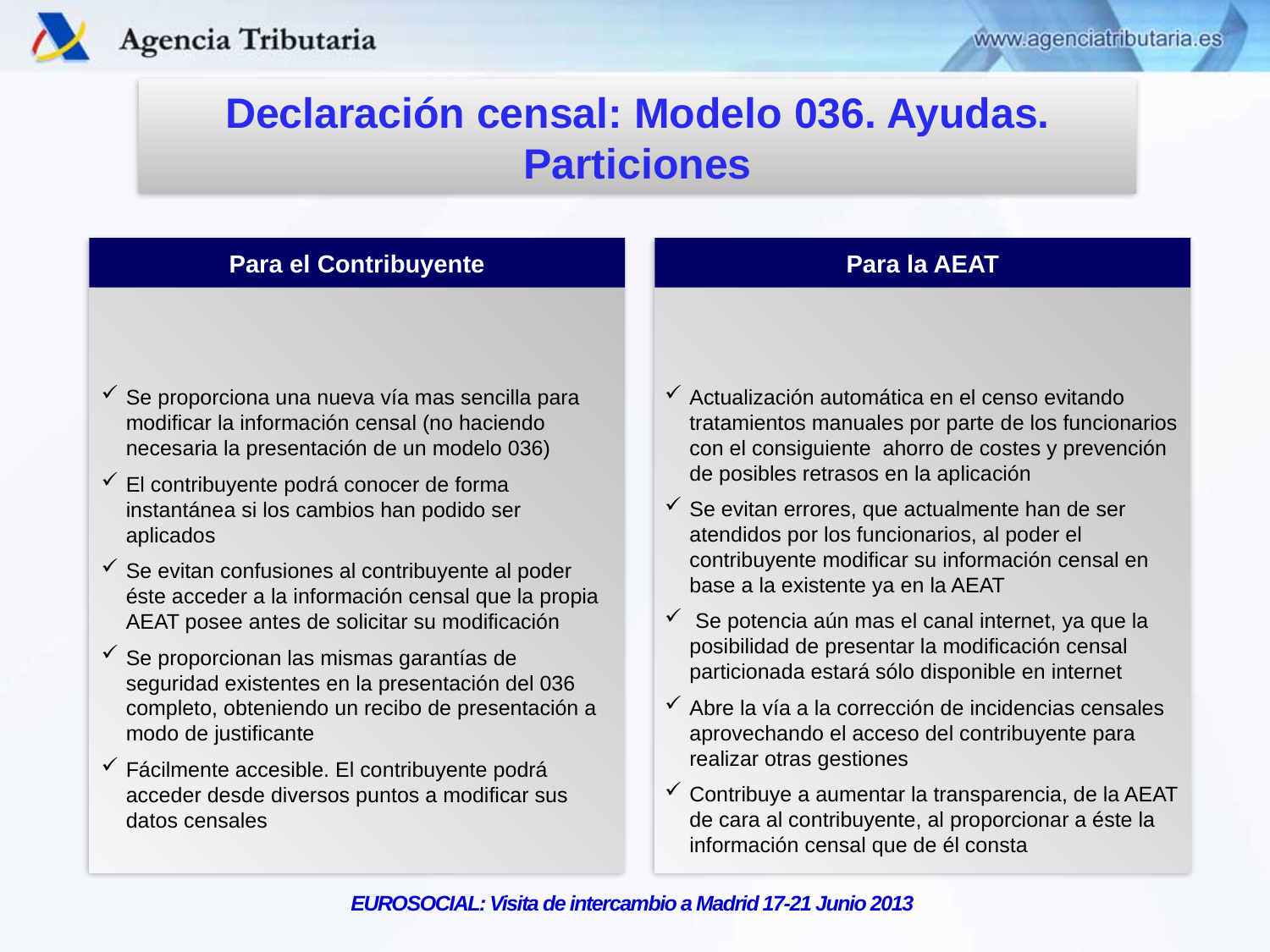

Declaración censal: Modelo 036. Ayudas. Particiones

Para el Contribuyente
Para la AEAT
Actualización automática en el censo evitando  tratamientos manuales por parte de los funcionarios con el consiguiente  ahorro de costes y prevención de posibles retrasos en la aplicación
Se evitan errores, que actualmente han de ser atendidos por los funcionarios, al poder el contribuyente modificar su información censal en base a la existente ya en la AEAT
 Se potencia aún mas el canal internet, ya que la posibilidad de presentar la modificación censal particionada estará sólo disponible en internet
Abre la vía a la corrección de incidencias censales aprovechando el acceso del contribuyente para realizar otras gestiones
Contribuye a aumentar la transparencia, de la AEAT de cara al contribuyente, al proporcionar a éste la información censal que de él consta
Se proporciona una nueva vía mas sencilla para modificar la información censal (no haciendo necesaria la presentación de un modelo 036)
El contribuyente podrá conocer de forma instantánea si los cambios han podido ser aplicados
Se evitan confusiones al contribuyente al poder éste acceder a la información censal que la propia AEAT posee antes de solicitar su modificación
Se proporcionan las mismas garantías de seguridad existentes en la presentación del 036 completo, obteniendo un recibo de presentación a modo de justificante
Fácilmente accesible. El contribuyente podrá acceder desde diversos puntos a modificar sus datos censales

EUROSOCIAL: Visita de intercambio a Madrid 17-21 Junio 2013